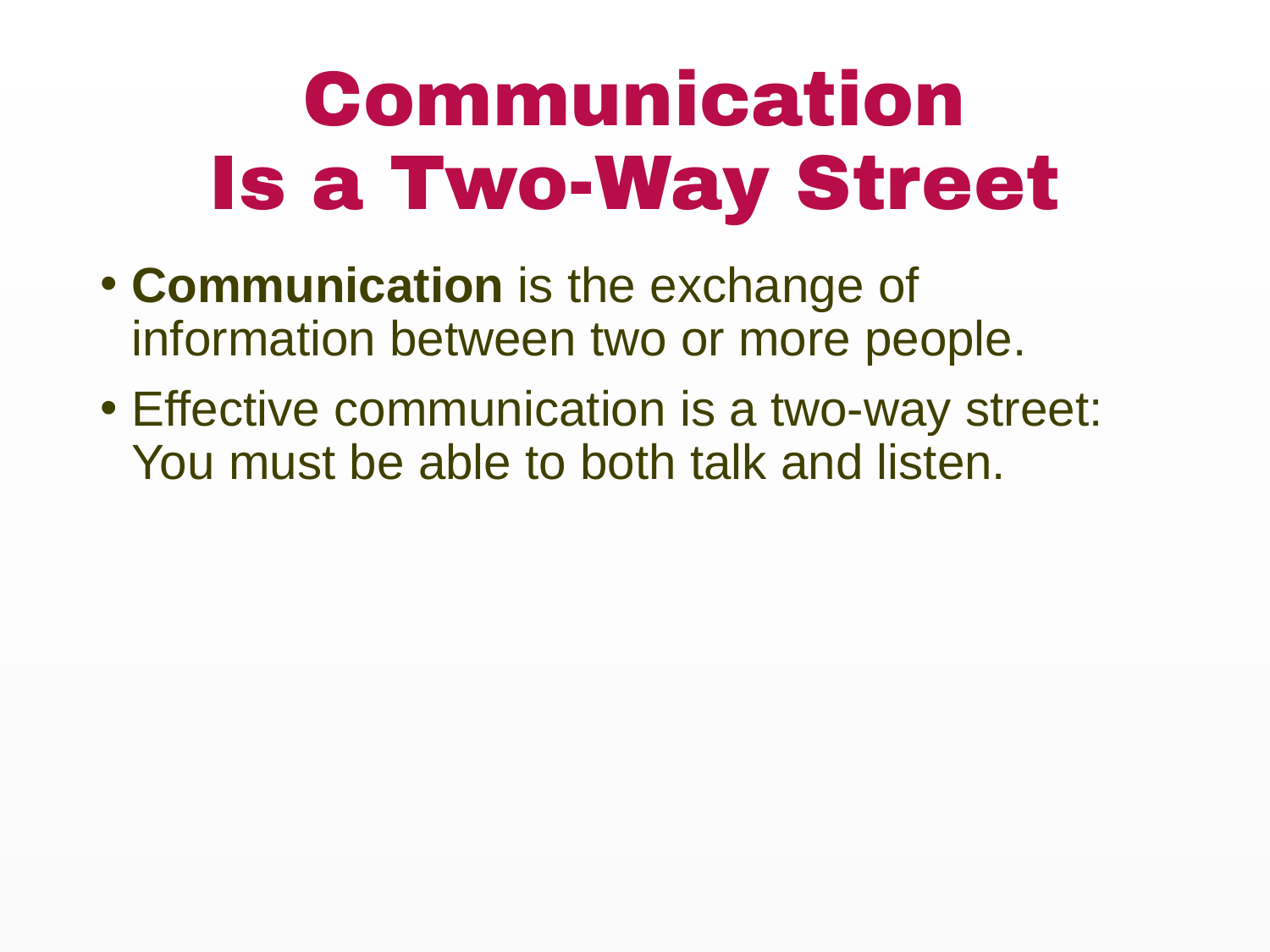

# Communication Is a Two-Way Street
Communication is the exchange of information between two or more people.
Effective communication is a two-way street: You must be able to both talk and listen.